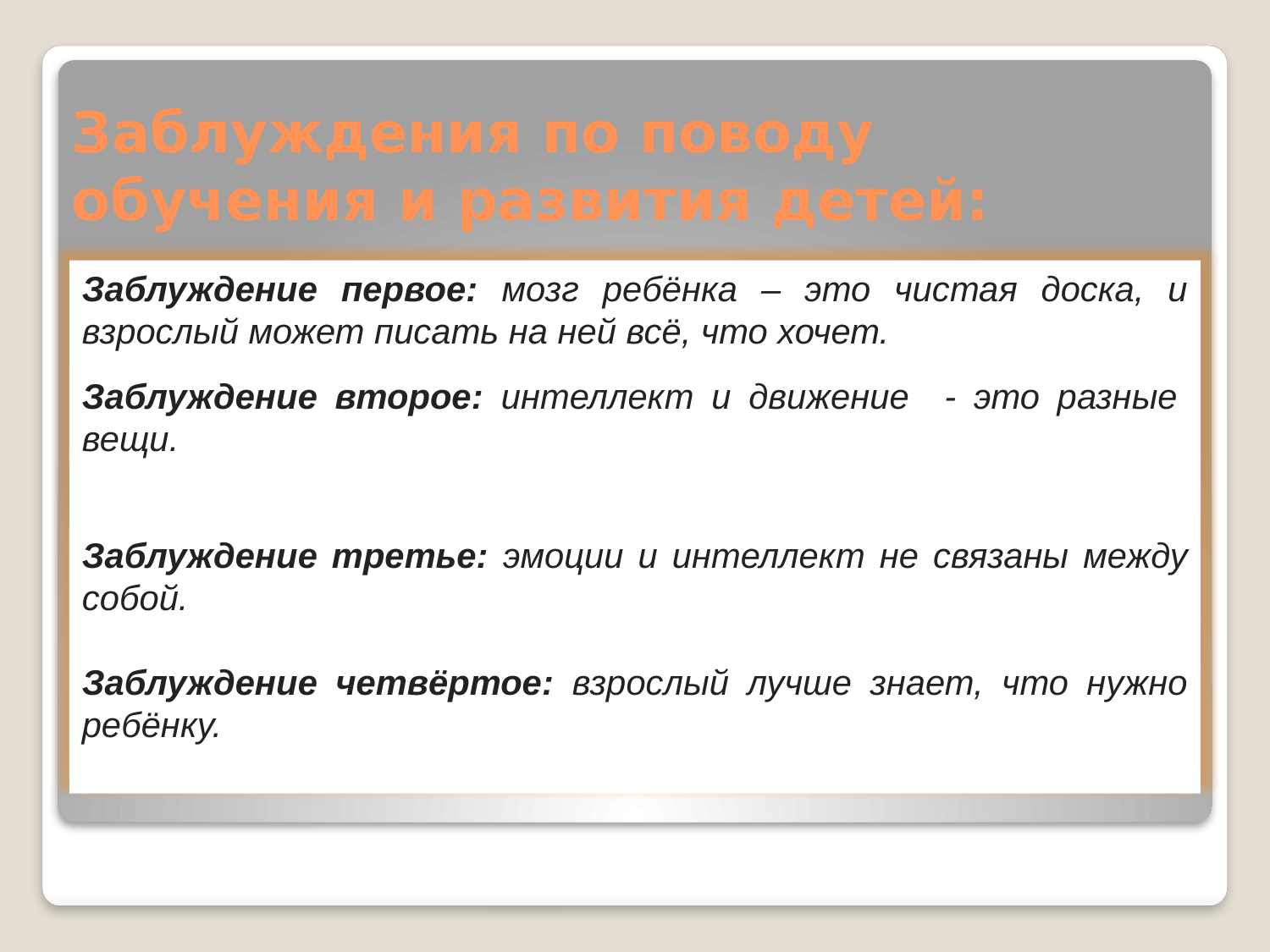

# Заблуждения по поводу обучения и развития детей:
Заблуждение первое: мозг ребёнка – это чистая доска, и взрослый может писать на ней всё, что хочет.

Заблуждение второе: интеллект и движение  - это разные вещи.
Заблуждение третье: эмоции и интеллект не связаны между собой.

Заблуждение четвёртое: взрослый лучше знает, что нужно ребёнку.